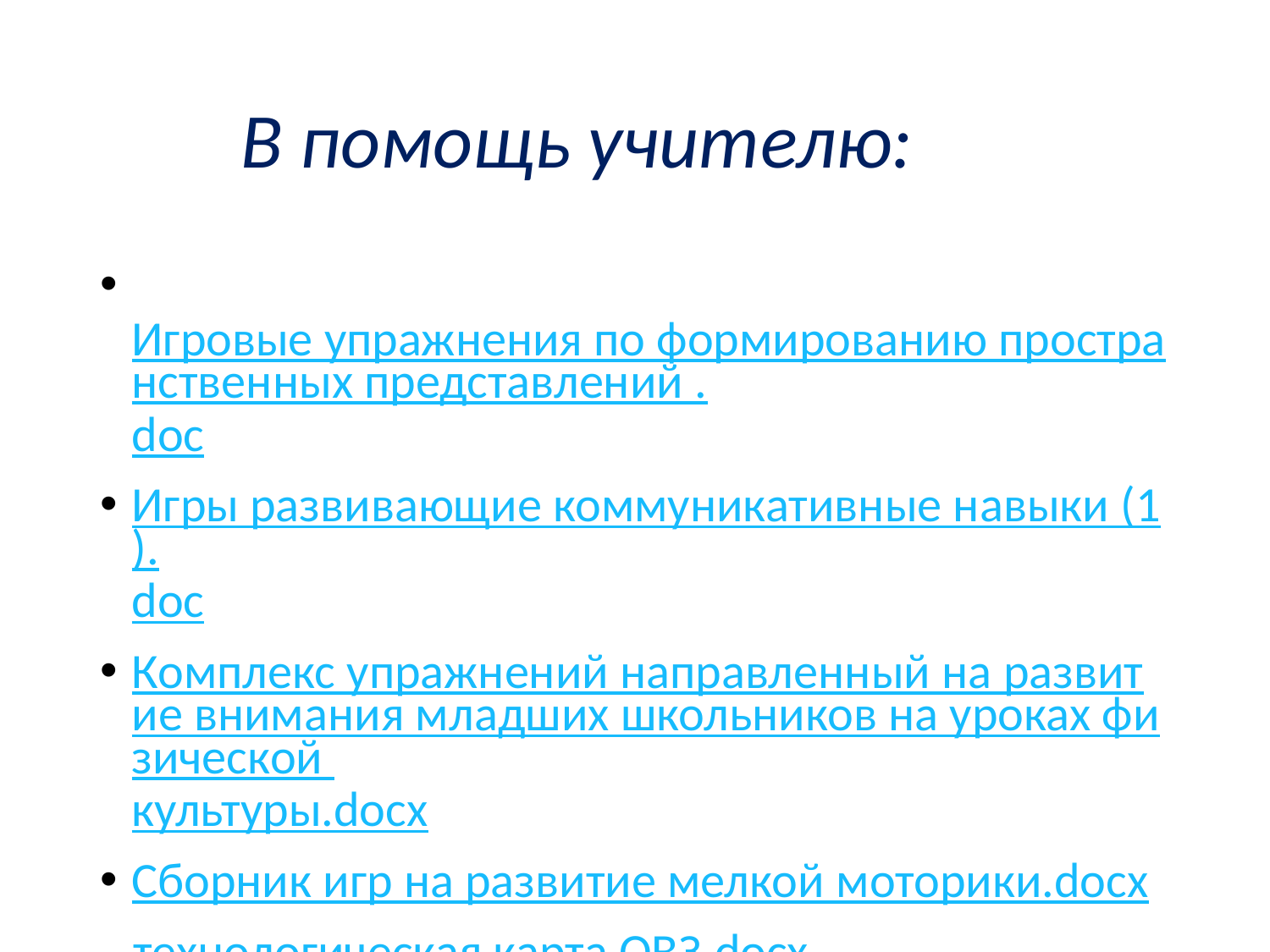

# В помощь учителю:
 Игровые упражнения по формированию пространственных представлений .doc
Игры развивающие коммуникативные навыки (1).doc
Комплекс упражнений направленный на развитие внимания младших школьников на уроках физической культуры.docx
Сборник игр на развитие мелкой моторики.docx
   технологическая карта ОВЗ.docx